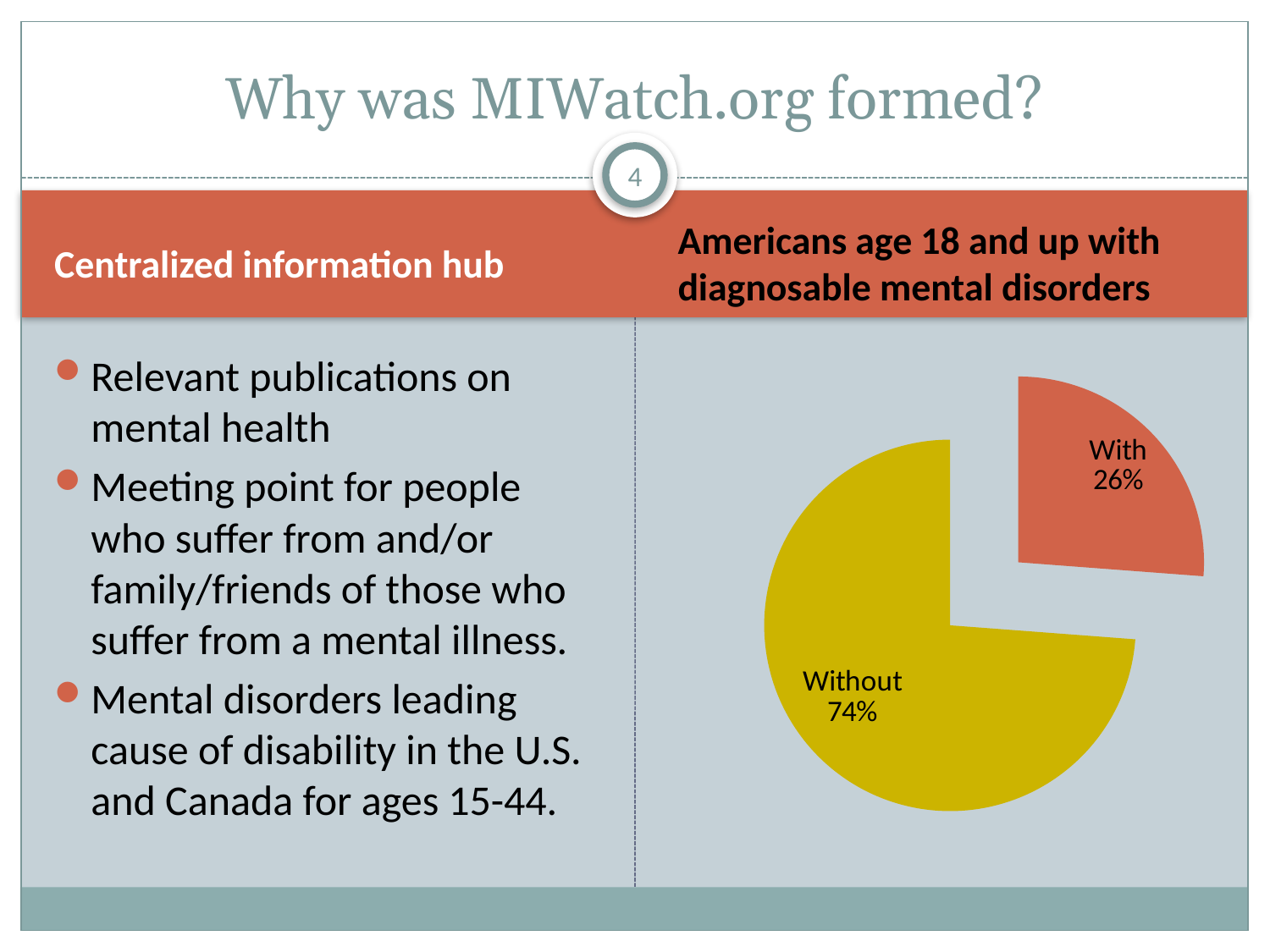

# Why was MIWatch.org formed?
4
Centralized information hub
Americans age 18 and up with diagnosable mental disorders
Relevant publications on mental health
Meeting point for people who suffer from and/or family/friends of those who suffer from a mental illness.
Mental disorders leading cause of disability in the U.S. and Canada for ages 15-44.

### Chart

| Category | Americans age 18 and up with diagnosable mental disorder |
|---|---|
| With | 26.2 |
| Without | 73.8 |